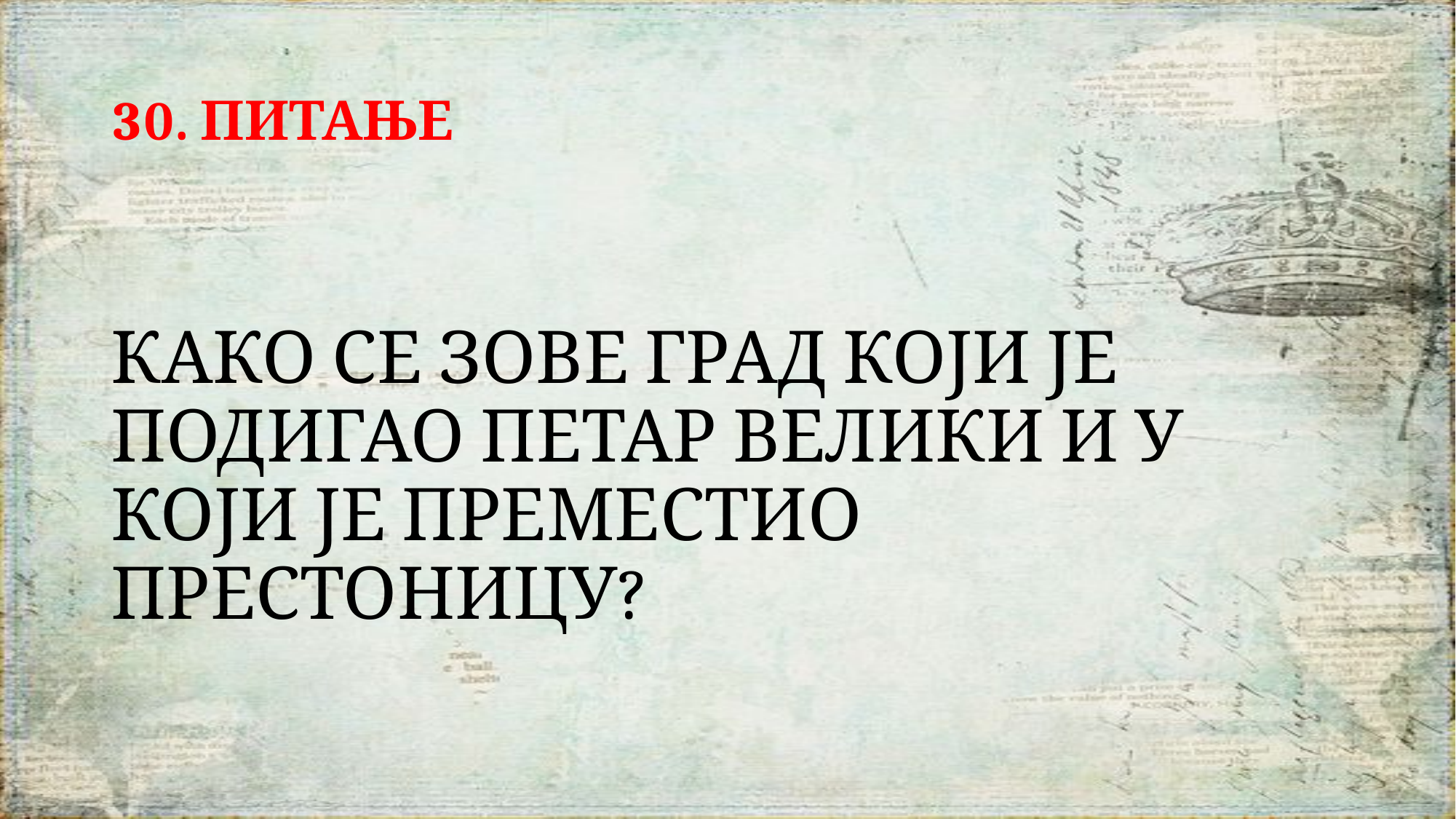

# 30. ПИТАЊЕ
КАКО СЕ ЗОВЕ ГРАД КОЈИ ЈЕ ПОДИГАО ПЕТАР ВЕЛИКИ И У КОЈИ ЈЕ ПРЕМЕСТИО ПРЕСТОНИЦУ?